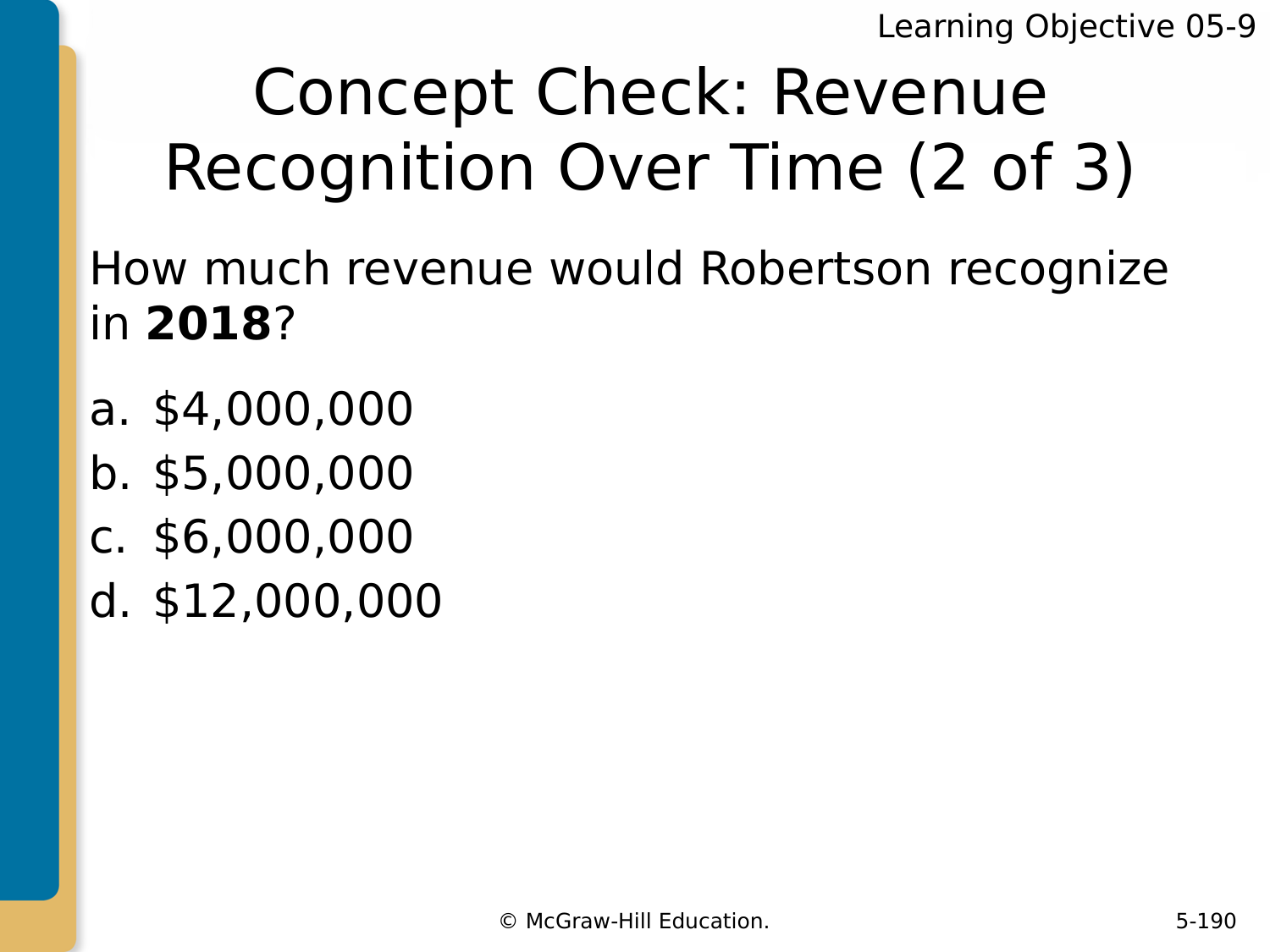

Learning Objective 05-9
# Concept Check: Revenue Recognition Over Time (2 of 3)
How much revenue would Robertson recognize in 2018?
$4,000,000
$5,000,000
$6,000,000
$12,000,000